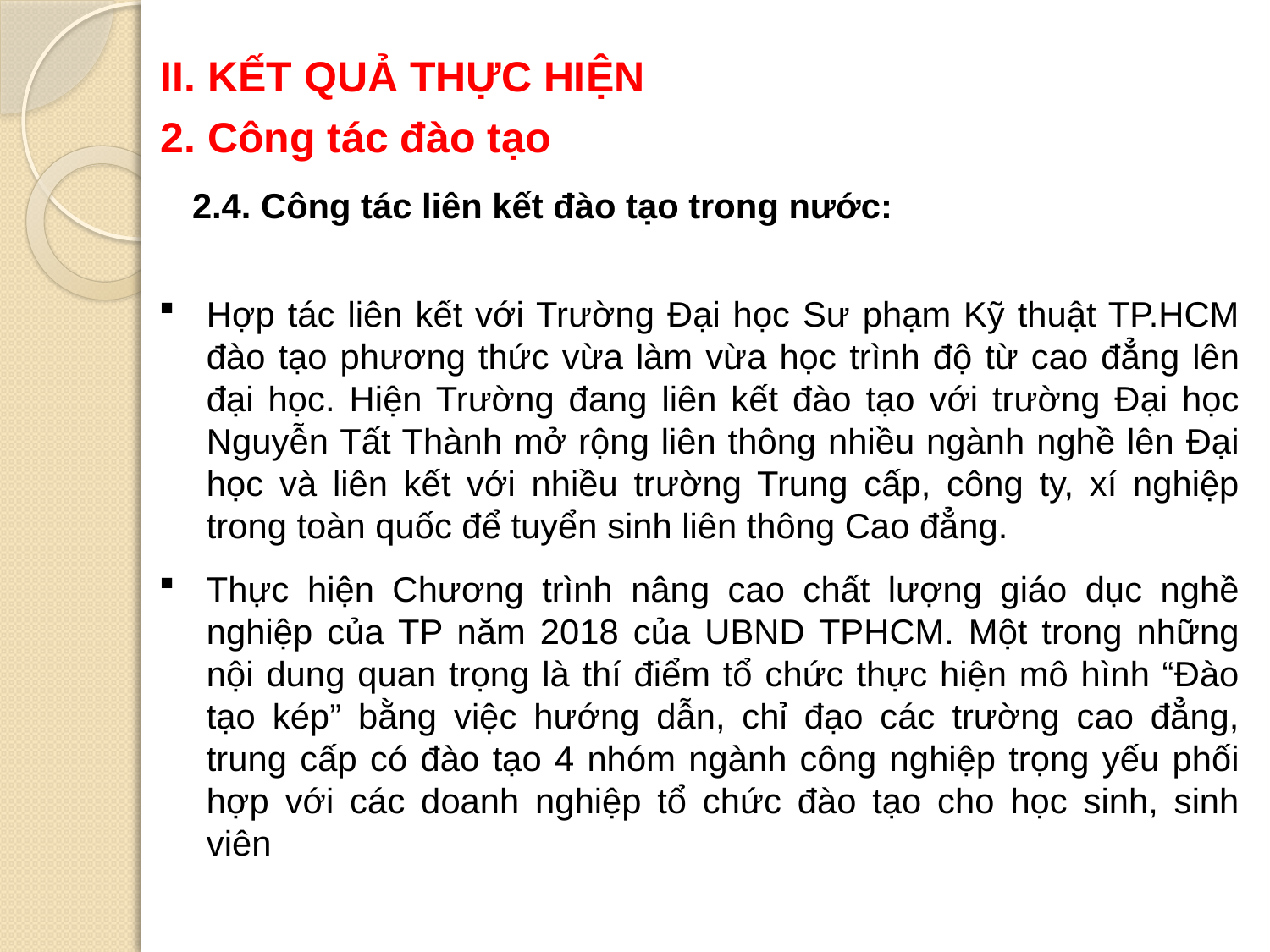

II. KẾT QUẢ THỰC HIỆN
2. Công tác đào tạo
2.4. Công tác liên kết đào tạo trong nước:
Hợp tác liên kết với Trường Đại học Sư phạm Kỹ thuật TP.HCM đào tạo phương thức vừa làm vừa học trình độ từ cao đẳng lên đại học. Hiện Trường đang liên kết đào tạo với trường Đại học Nguyễn Tất Thành mở rộng liên thông nhiều ngành nghề lên Đại học và liên kết với nhiều trường Trung cấp, công ty, xí nghiệp trong toàn quốc để tuyển sinh liên thông Cao đẳng.
Thực hiện Chương trình nâng cao chất lượng giáo dục nghề nghiệp của TP năm 2018 của UBND TPHCM. Một trong những nội dung quan trọng là thí điểm tổ chức thực hiện mô hình “Đào tạo kép” bằng việc hướng dẫn, chỉ đạo các trường cao đẳng, trung cấp có đào tạo 4 nhóm ngành công nghiệp trọng yếu phối hợp với các doanh nghiệp tổ chức đào tạo cho học sinh, sinh viên